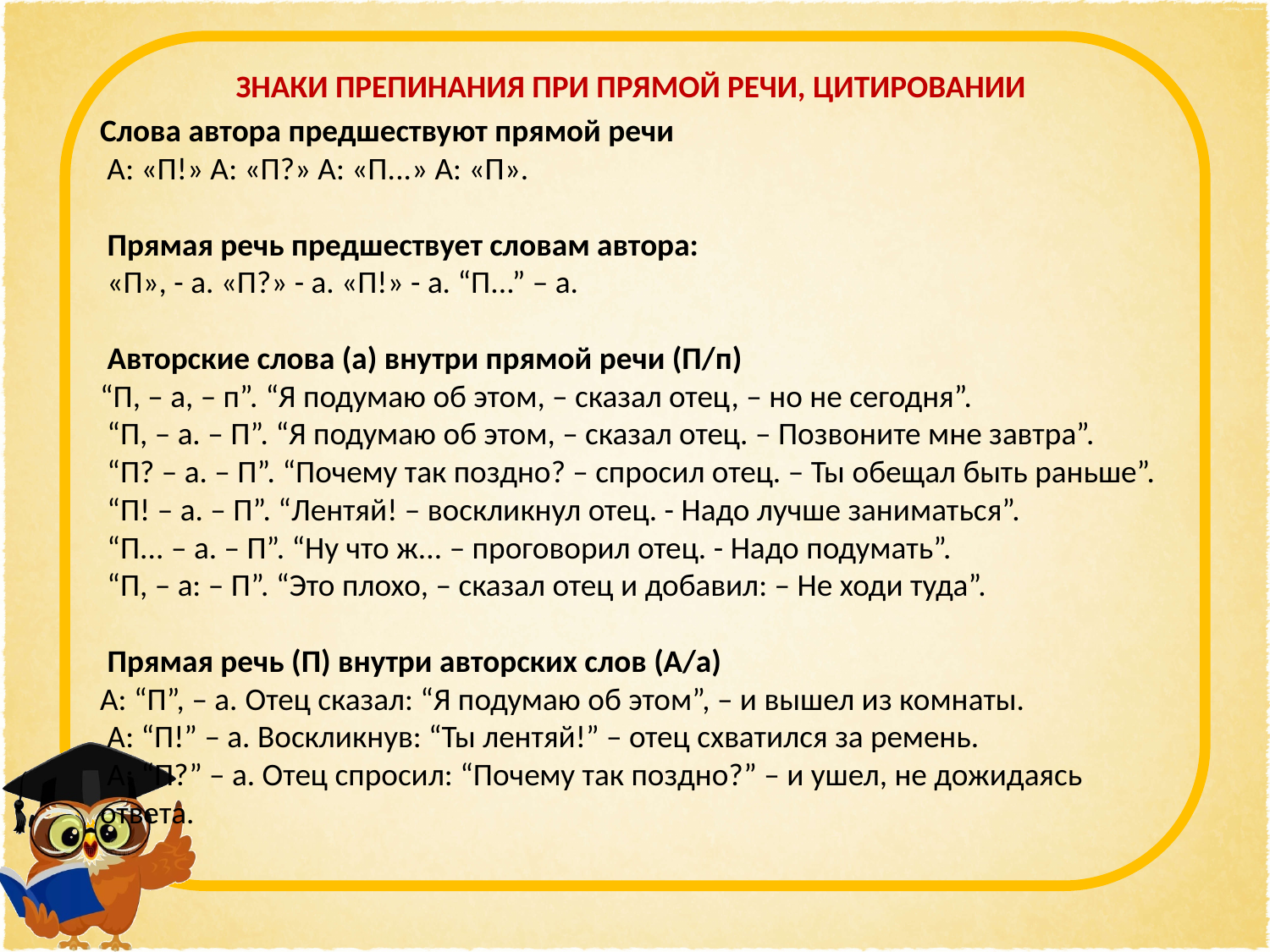

ЗНАКИ ПРЕПИНАНИЯ ПРИ ПРЯМОЙ РЕЧИ, ЦИТИРОВАНИИ
Слова автора предшествуют прямой речи 
 А: «П!» А: «П?» А: «П...» А: «П». 
 
 Прямая речь предшествует словам автора: 
 «П», - а. «П?» - а. «П!» - а. “П...” – а. 
 
 Авторские слова (а) внутри прямой речи (П/п) 
“П, – а, – п”. “Я подумаю об этом, – сказал отец, – но не сегодня”. 
 “П, – а. – П”. “Я подумаю об этом, – сказал отец. – Позвоните мне завтра”. 
 “П? – а. – П”. “Почему так поздно? – спросил отец. – Ты обещал быть раньше”. 
 “П! – а. – П”. “Лентяй! – воскликнул отец. - Надо лучше заниматься”. 
 “П... – а. – П”. “Ну что ж... – проговорил отец. - Надо подумать”. 
 “П, – а: – П”. “Это плохо, – сказал отец и добавил: – Не ходи туда”. 
 
 Прямая речь (П) внутри авторских слов (А/а) 
А: “П”, – а. Отец сказал: “Я подумаю об этом”, – и вышел из комнаты. 
 А: “П!” – а. Воскликнув: “Ты лентяй!” – отец схватился за ремень. 
 А: “П?” – а. Отец спросил: “Почему так поздно?” – и ушел, не дожидаясь ответа.